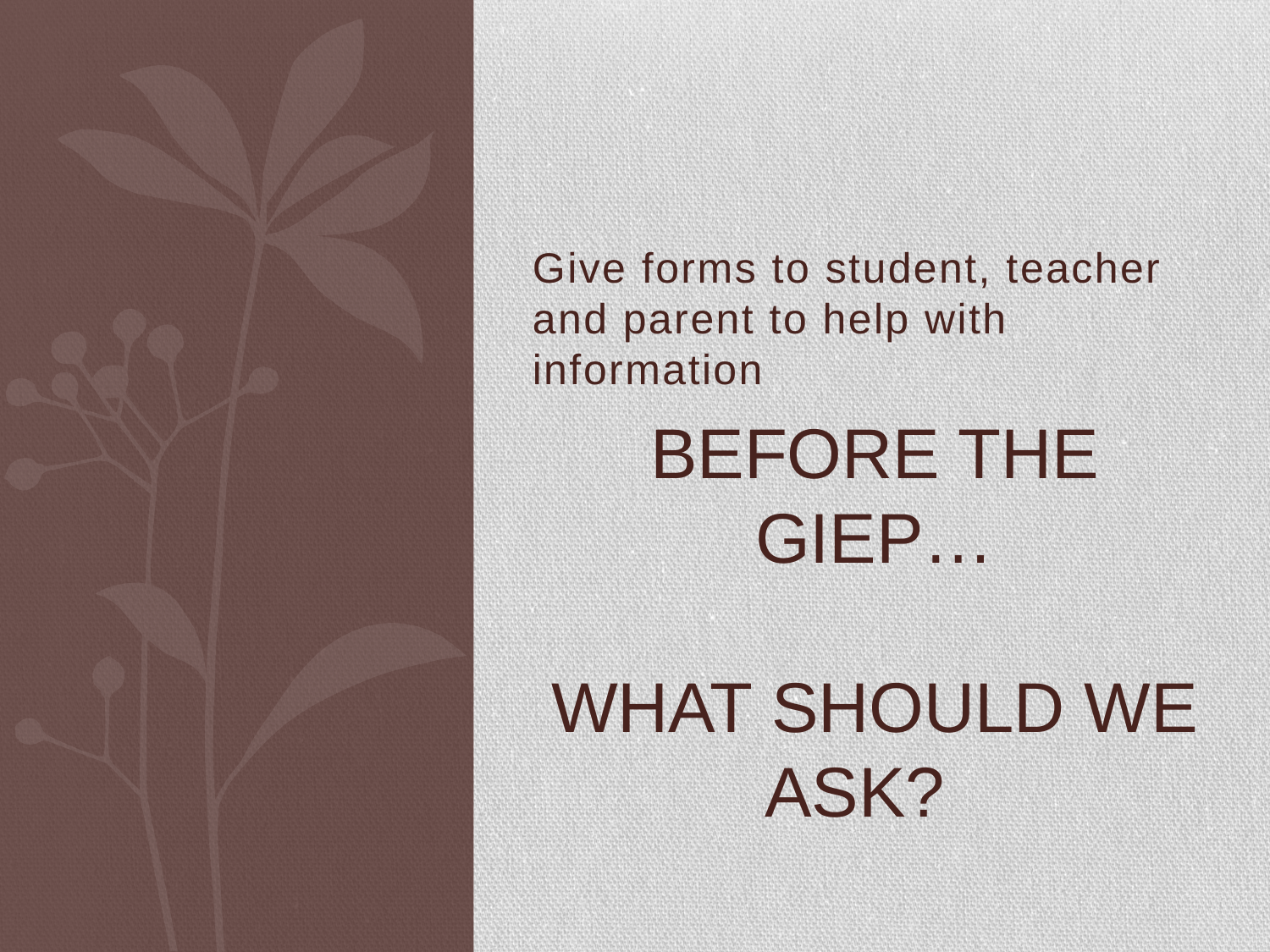

Give forms to student, teacher and parent to help with information
# Before the GIEP… WHAT SHOULD WE ASK?